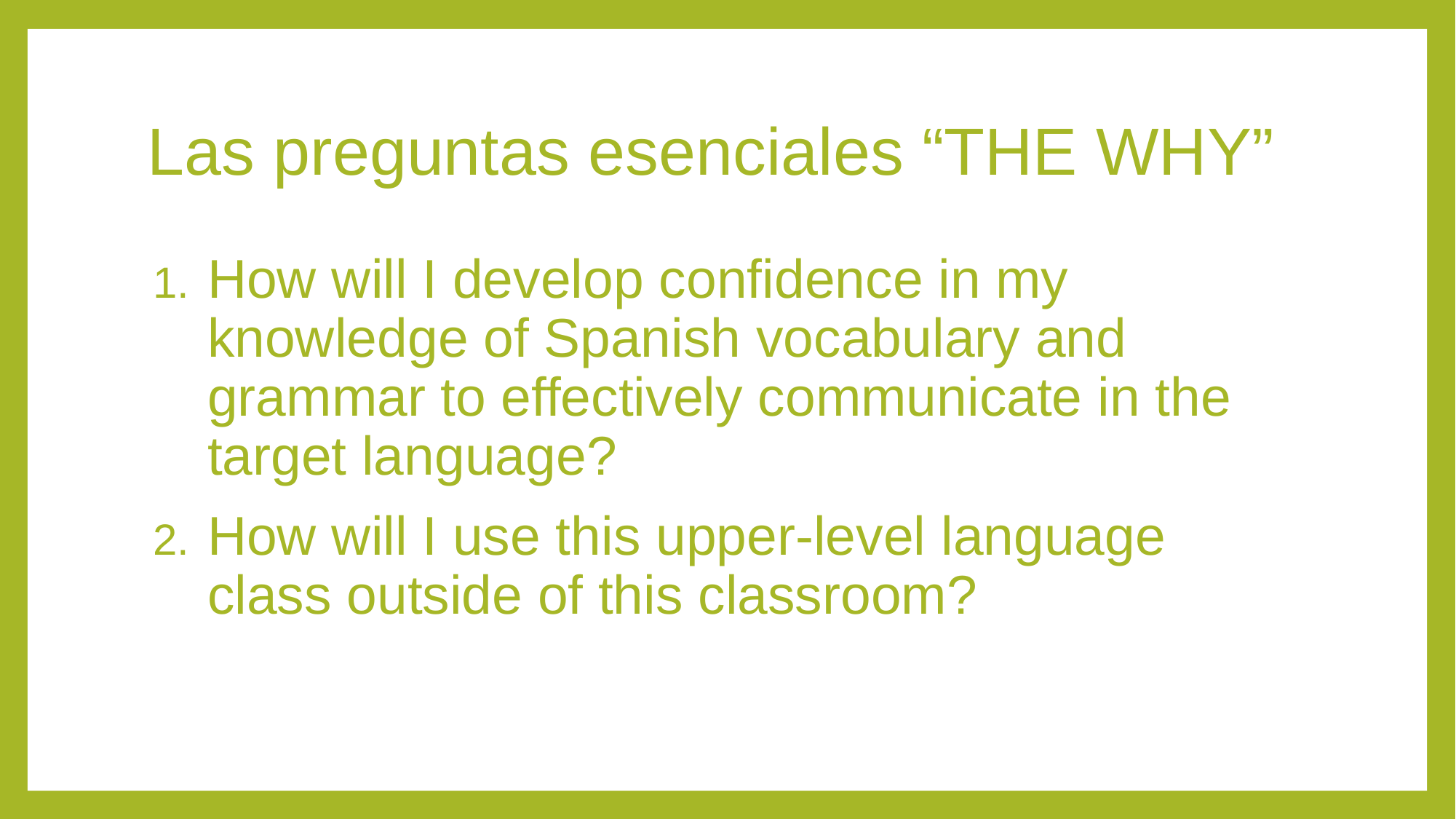

# Las preguntas esenciales “THE WHY”
How will I develop confidence in my knowledge of Spanish vocabulary and grammar to effectively communicate in the target language?
How will I use this upper-level language class outside of this classroom?